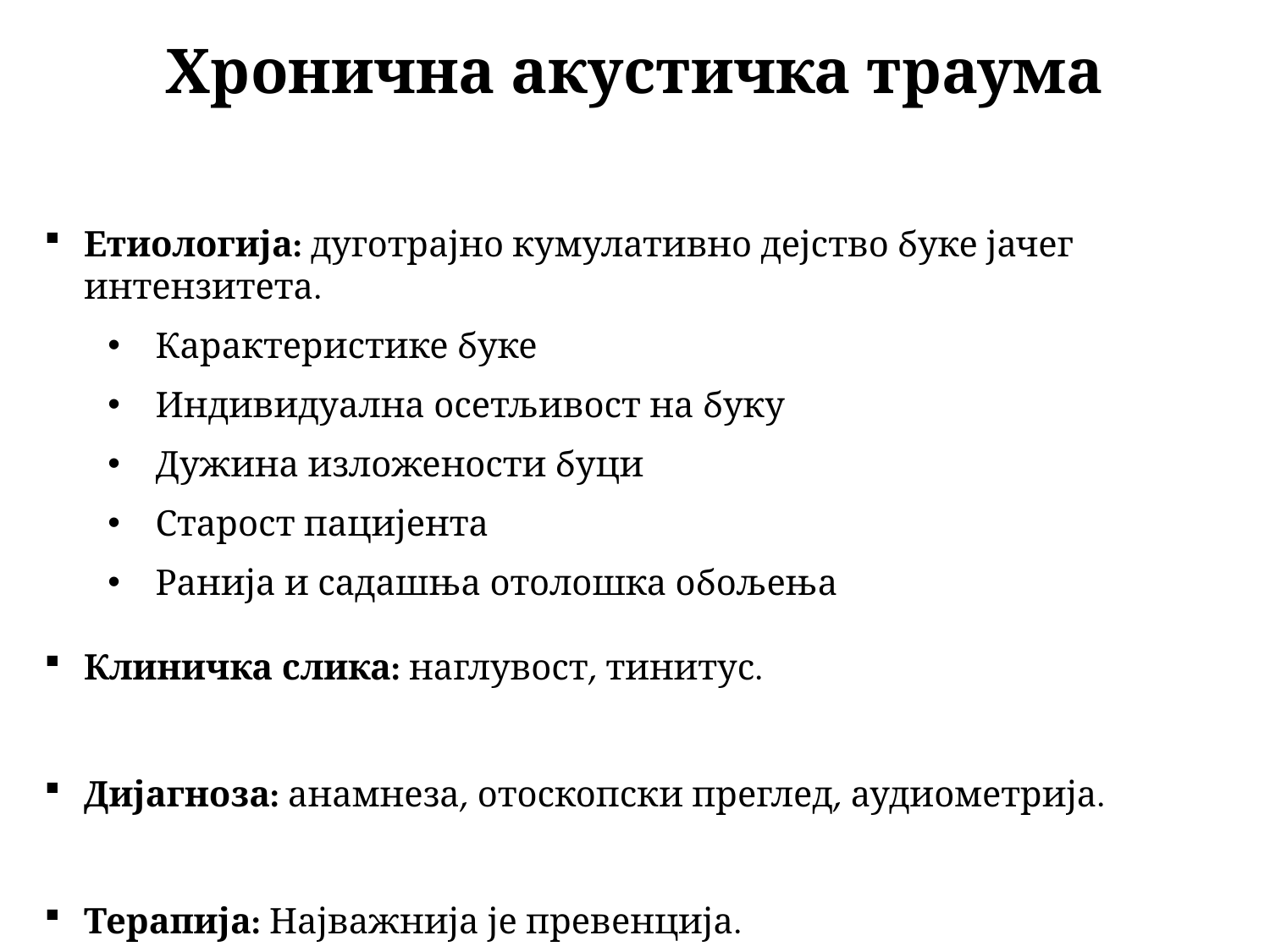

Хронична акустичка траума

Етиологија: дуготрајно кумулативно дејство буке јачег интензитета.

Карактеристике буке

Индивидуална осетљивост на буку

Дужина изложености буци

Старост пацијента

Ранија и садашња отолошка обољења

Клиничка слика: наглувост, тинитус.

Дијагноза: анамнеза, отоскопски преглед, аудиометрија.

Терапија: Најважнија је превенција.